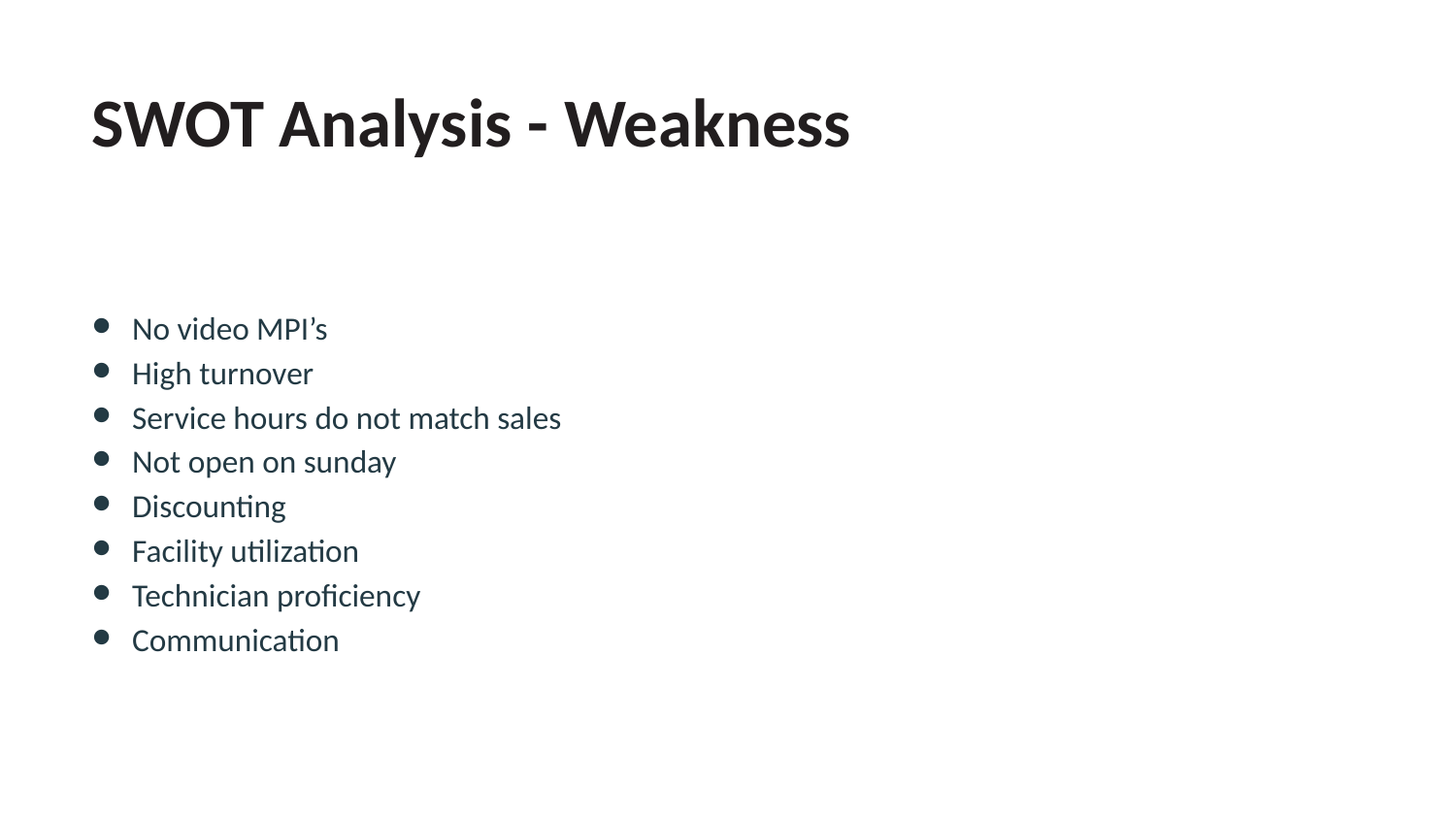

# SWOT Analysis - Weakness

No video MPI’s
High turnover
Service hours do not match sales
Not open on sunday
Discounting
Facility utilization
Technician proficiency
Communication